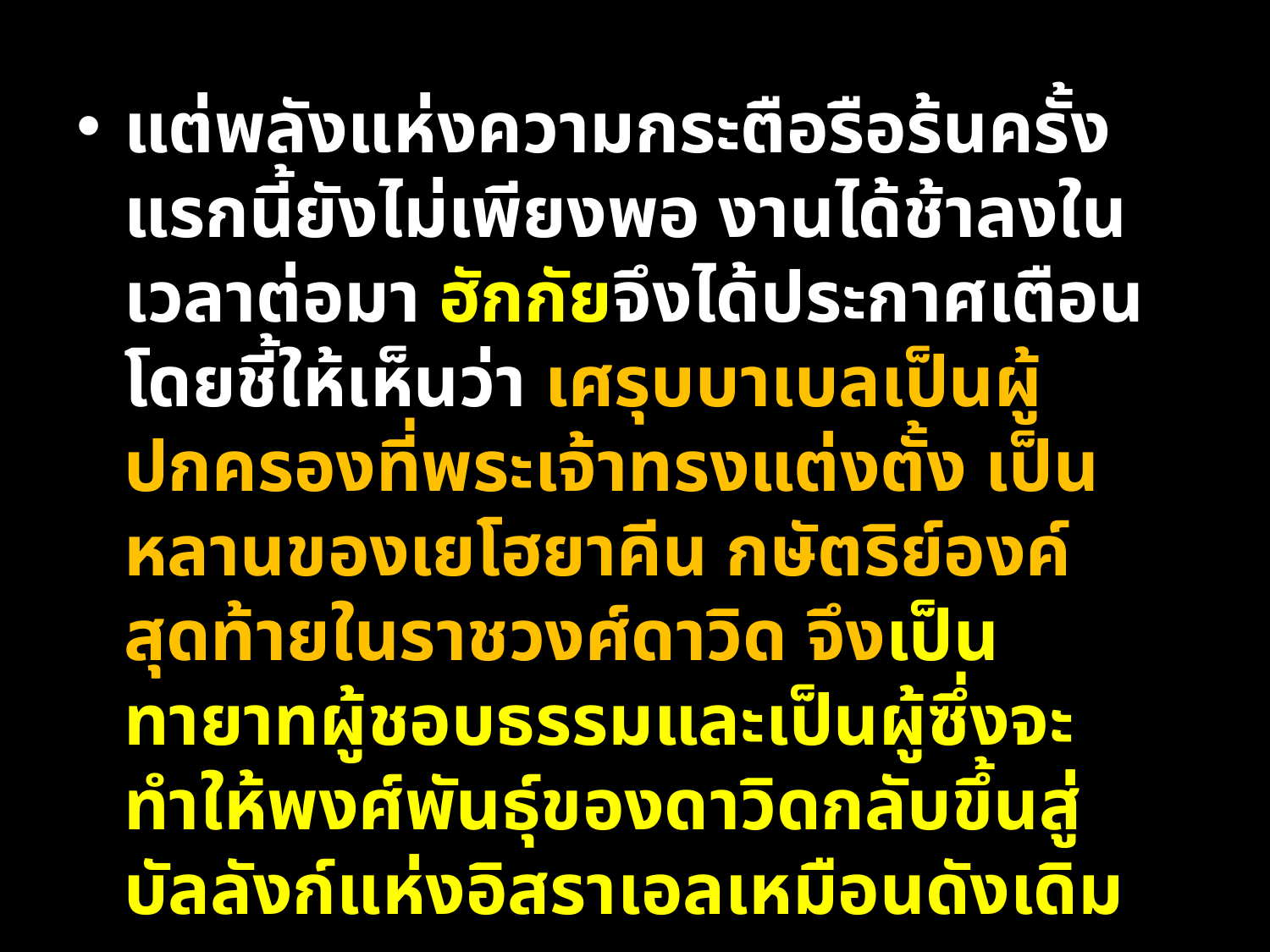

แต่พลังแห่งความกระตือรือร้นครั้งแรกนี้ยังไม่เพียงพอ งานได้ช้าลงในเวลาต่อมา ฮักกัยจึงได้ประกาศเตือนโดยชี้ให้เห็นว่า เศรุบบาเบลเป็นผู้ปกครองที่พระเจ้าทรงแต่งตั้ง เป็นหลานของเยโฮยาคีน กษัตริย์องค์สุดท้ายในราชวงศ์ดาวิด จึงเป็นทายาทผู้ชอบธรรมและเป็นผู้ซึ่งจะทำให้พงศ์พันธุ์ของดาวิดกลับขึ้นสู่บัลลังก์แห่งอิสราเอลเหมือนดังเดิม